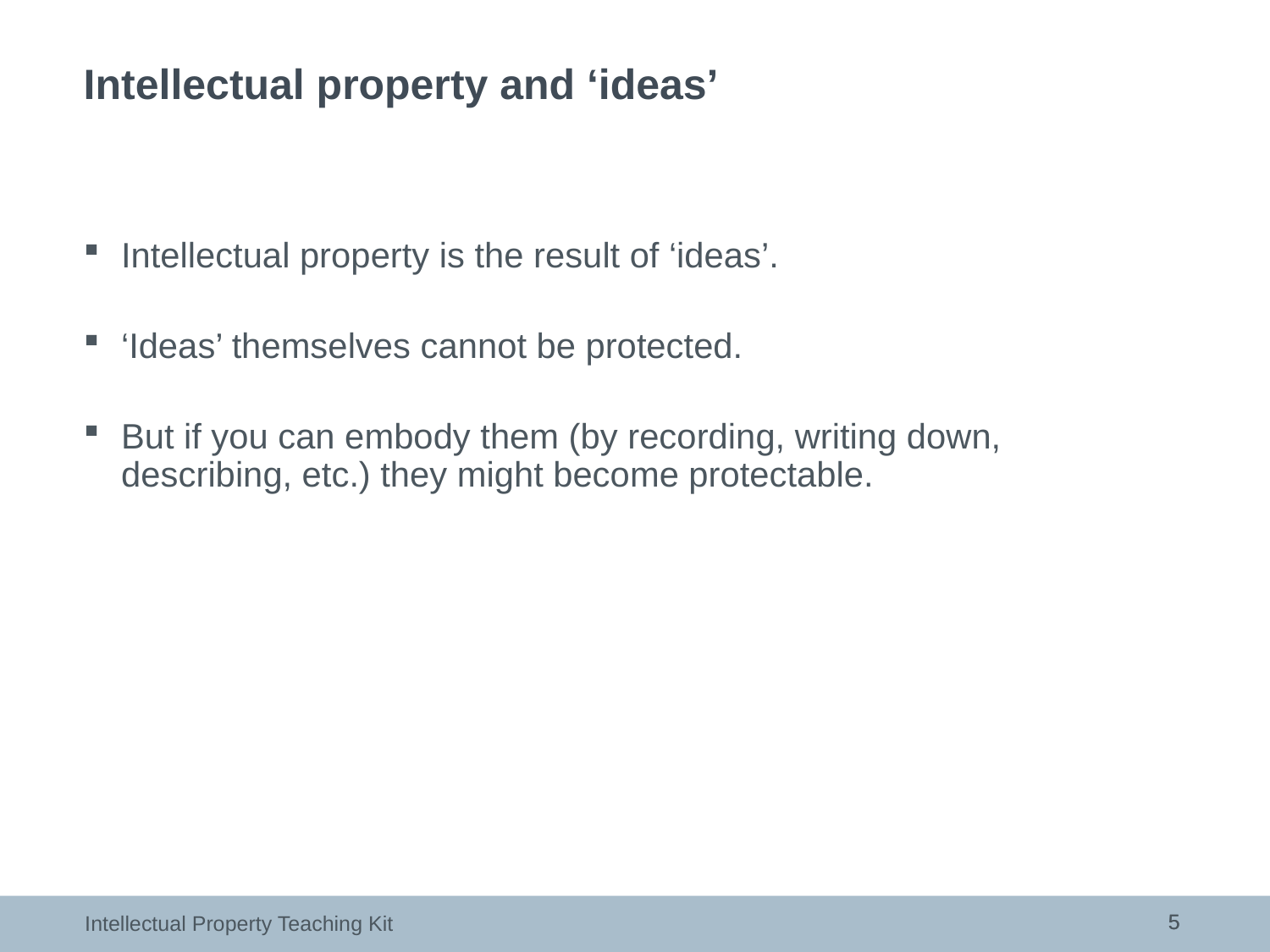

# Intellectual property and ‘ideas’
Intellectual property is the result of ‘ideas’.

‘Ideas’ themselves cannot be protected.

But if you can embody them (by recording, writing down, describing, etc.) they might become protectable.

5
5
Intellectual Property Teaching Kit